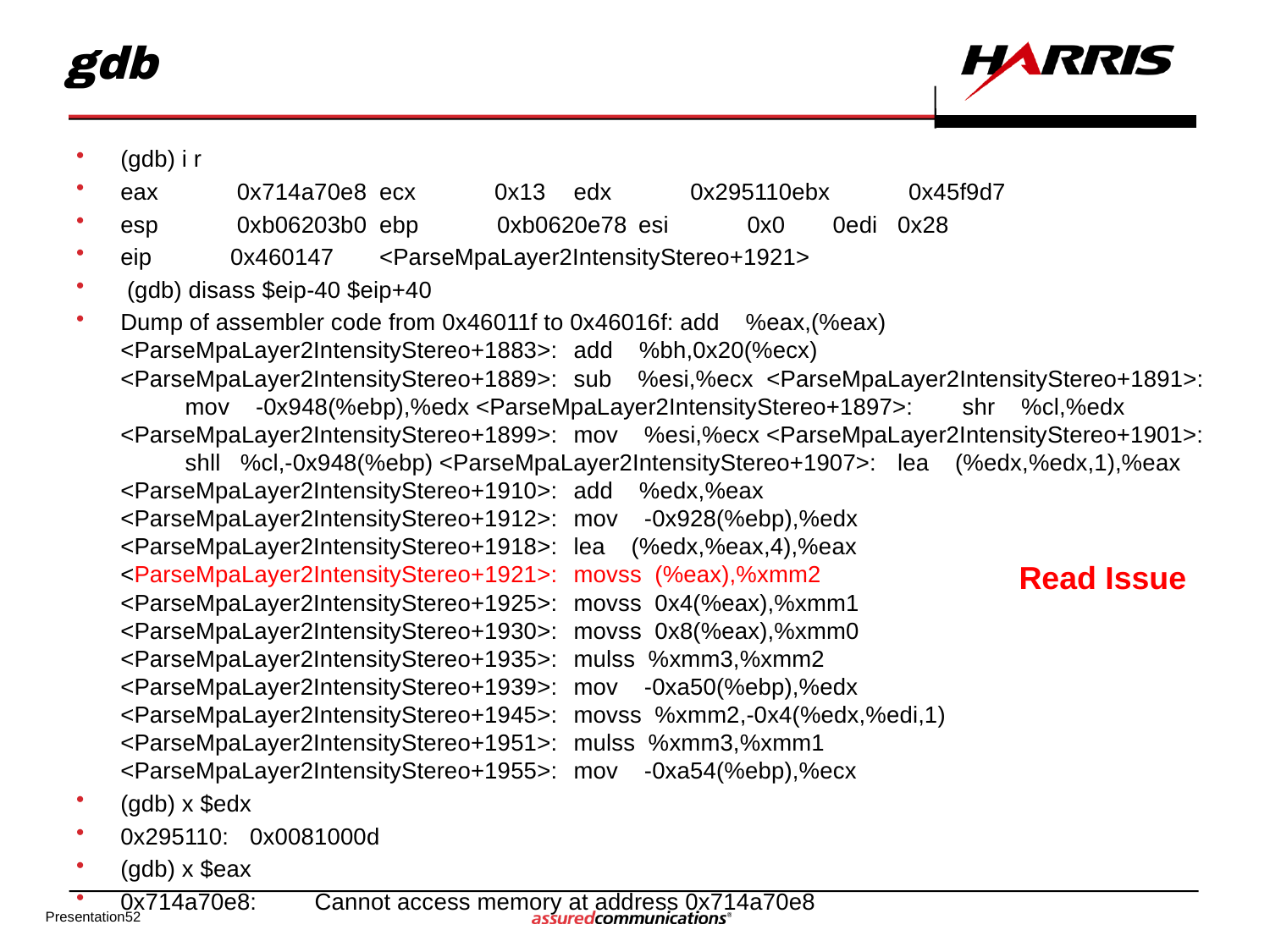

# gdb
(gdb) i r
eax            0x714a70e8	ecx            0x13	edx            0x295110ebx            0x45f9d7
esp            0xb06203b0	ebp            0xb0620e78	esi            0x0	0edi	0x28
eip            0x460147	<ParseMpaLayer2IntensityStereo+1921>
 (gdb) disass $eip-40 $eip+40
Dump of assembler code from 0x46011f to 0x46016f: add    %eax,(%eax) <ParseMpaLayer2IntensityStereo+1883>:	add    %bh,0x20(%ecx) <ParseMpaLayer2IntensityStereo+1889>:	sub    %esi,%ecx  <ParseMpaLayer2IntensityStereo+1891>:	mov    -0x948(%ebp),%edx <ParseMpaLayer2IntensityStereo+1897>:	shr    %cl,%edx    <ParseMpaLayer2IntensityStereo+1899>:	mov    %esi,%ecx <ParseMpaLayer2IntensityStereo+1901>:	shll   %cl,-0x948(%ebp) <ParseMpaLayer2IntensityStereo+1907>:	lea    (%edx,%edx,1),%eax <ParseMpaLayer2IntensityStereo+1910>:	add    %edx,%eax <ParseMpaLayer2IntensityStereo+1912>:	mov    -0x928(%ebp),%edx <ParseMpaLayer2IntensityStereo+1918>:	lea    (%edx,%eax,4),%eax <ParseMpaLayer2IntensityStereo+1921>:	movss  (%eax),%xmm2 <ParseMpaLayer2IntensityStereo+1925>:	movss  0x4(%eax),%xmm1 <ParseMpaLayer2IntensityStereo+1930>:	movss  0x8(%eax),%xmm0 <ParseMpaLayer2IntensityStereo+1935>:	mulss  %xmm3,%xmm2 <ParseMpaLayer2IntensityStereo+1939>:	mov    -0xa50(%ebp),%edx <ParseMpaLayer2IntensityStereo+1945>:	movss  %xmm2,-0x4(%edx,%edi,1) <ParseMpaLayer2IntensityStereo+1951>:	mulss  %xmm3,%xmm1 <ParseMpaLayer2IntensityStereo+1955>:	mov    -0xa54(%ebp),%ecx
(gdb) x $edx
0x295110:	0x0081000d
(gdb) x $eax
0x714a70e8:	Cannot access memory at address 0x714a70e8
Read Issue